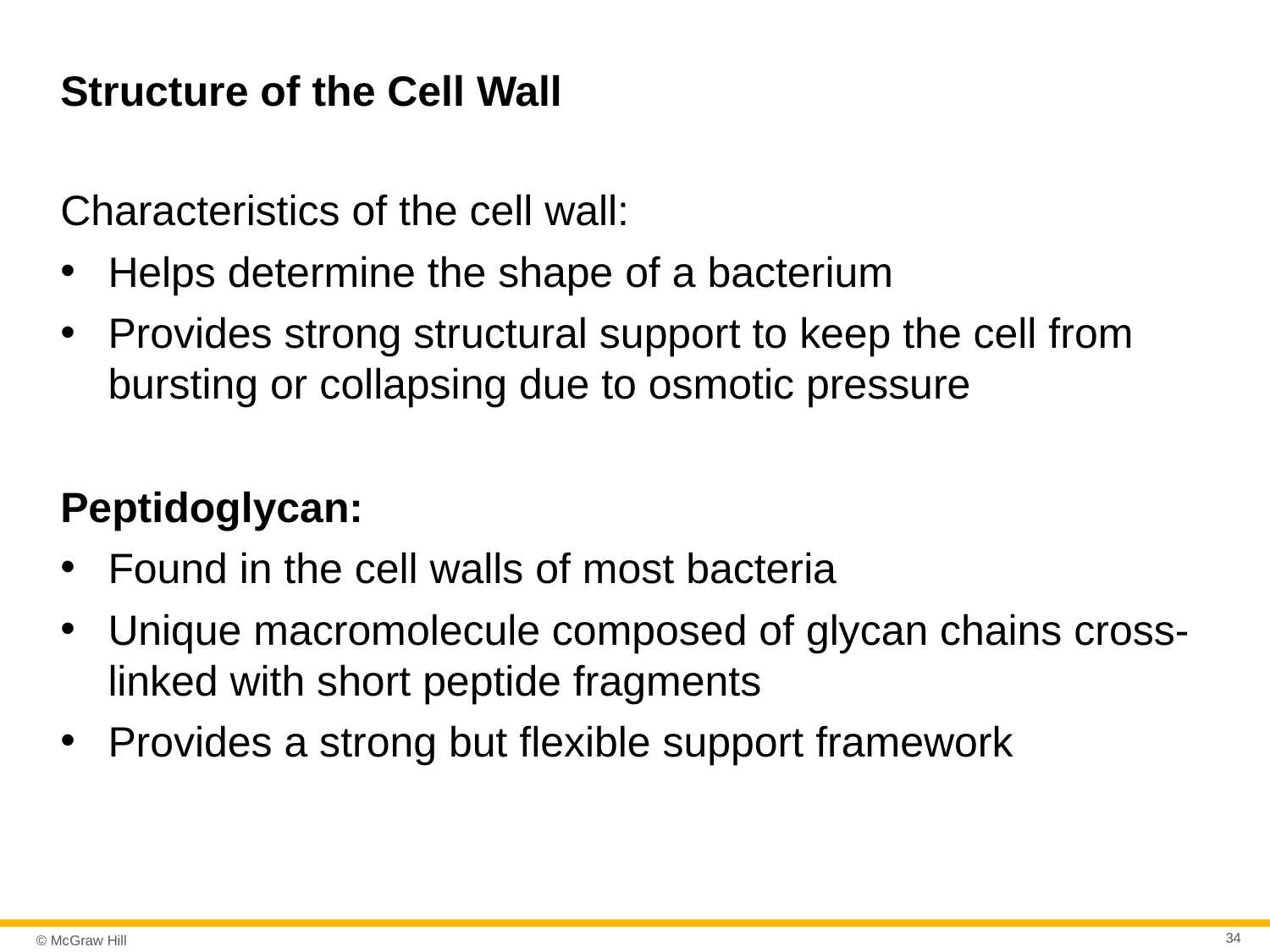

# Structure of the Cell Wall
Characteristics of the cell wall:
Helps determine the shape of a bacterium
Provides strong structural support to keep the cell from bursting or collapsing due to osmotic pressure

Peptidoglycan:
Found in the cell walls of most bacteria
Unique macromolecule composed of glycan chains cross-linked with short peptide fragments
Provides a strong but flexible support framework